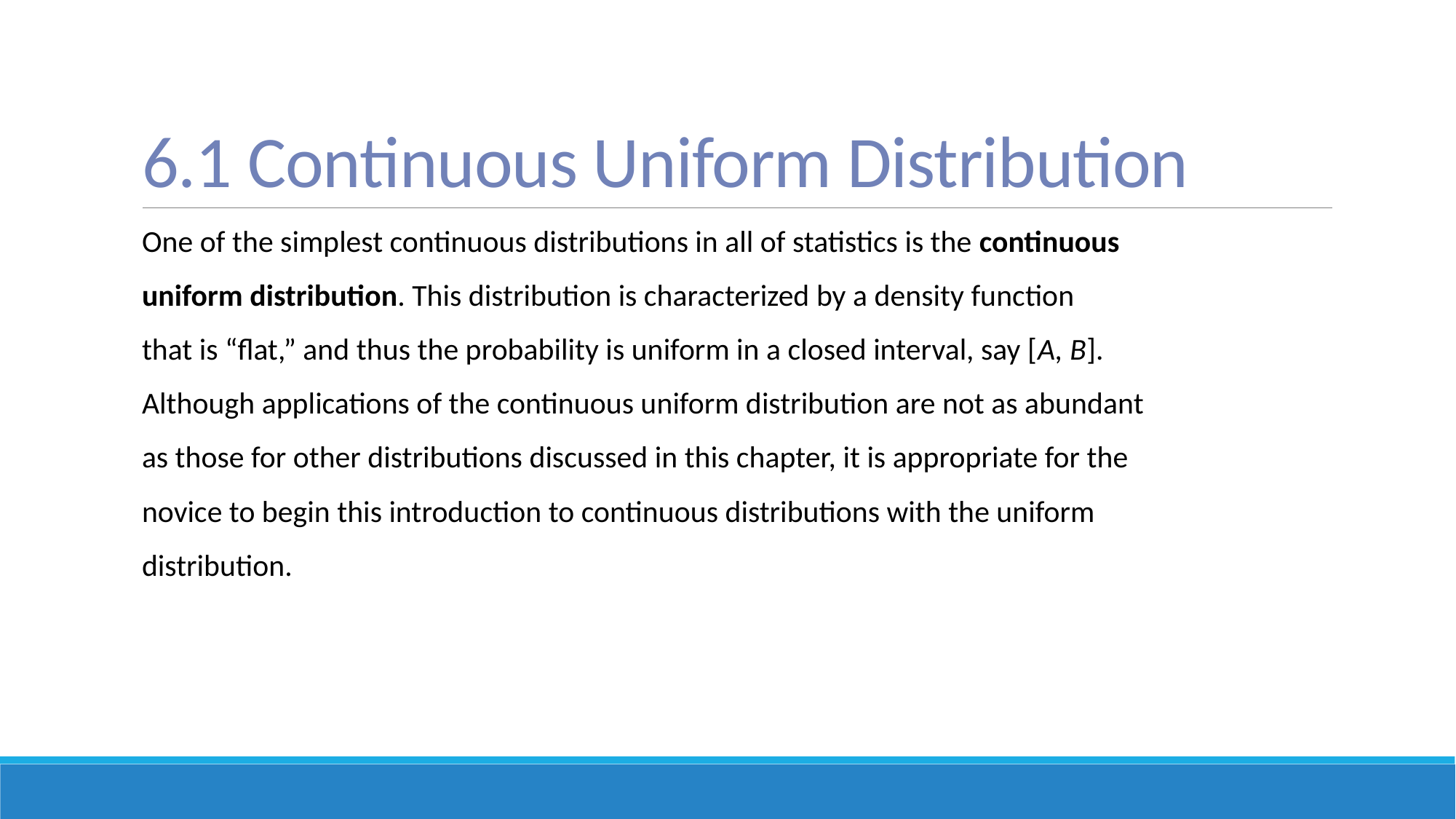

# 6.1 Continuous Uniform Distribution
One of the simplest continuous distributions in all of statistics is the continuous
uniform distribution. This distribution is characterized by a density function
that is “flat,” and thus the probability is uniform in a closed interval, say [A, B].
Although applications of the continuous uniform distribution are not as abundant
as those for other distributions discussed in this chapter, it is appropriate for the
novice to begin this introduction to continuous distributions with the uniform
distribution.